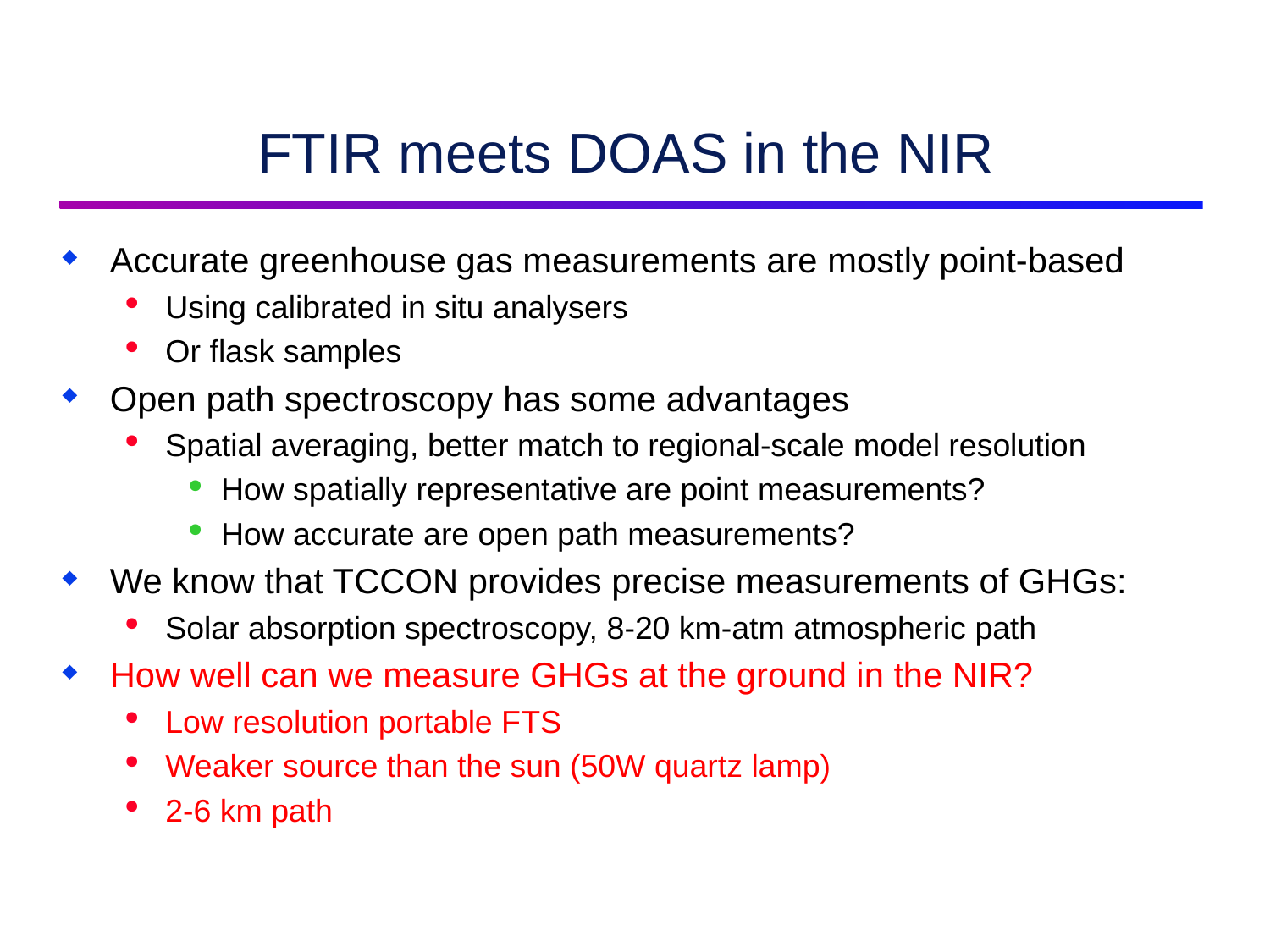

# FTIR meets DOAS in the NIR
Accurate greenhouse gas measurements are mostly point-based
Using calibrated in situ analysers
Or flask samples
Open path spectroscopy has some advantages
Spatial averaging, better match to regional-scale model resolution
How spatially representative are point measurements?
How accurate are open path measurements?
We know that TCCON provides precise measurements of GHGs:
Solar absorption spectroscopy, 8-20 km-atm atmospheric path
How well can we measure GHGs at the ground in the NIR?
Low resolution portable FTS
Weaker source than the sun (50W quartz lamp)
2-6 km path